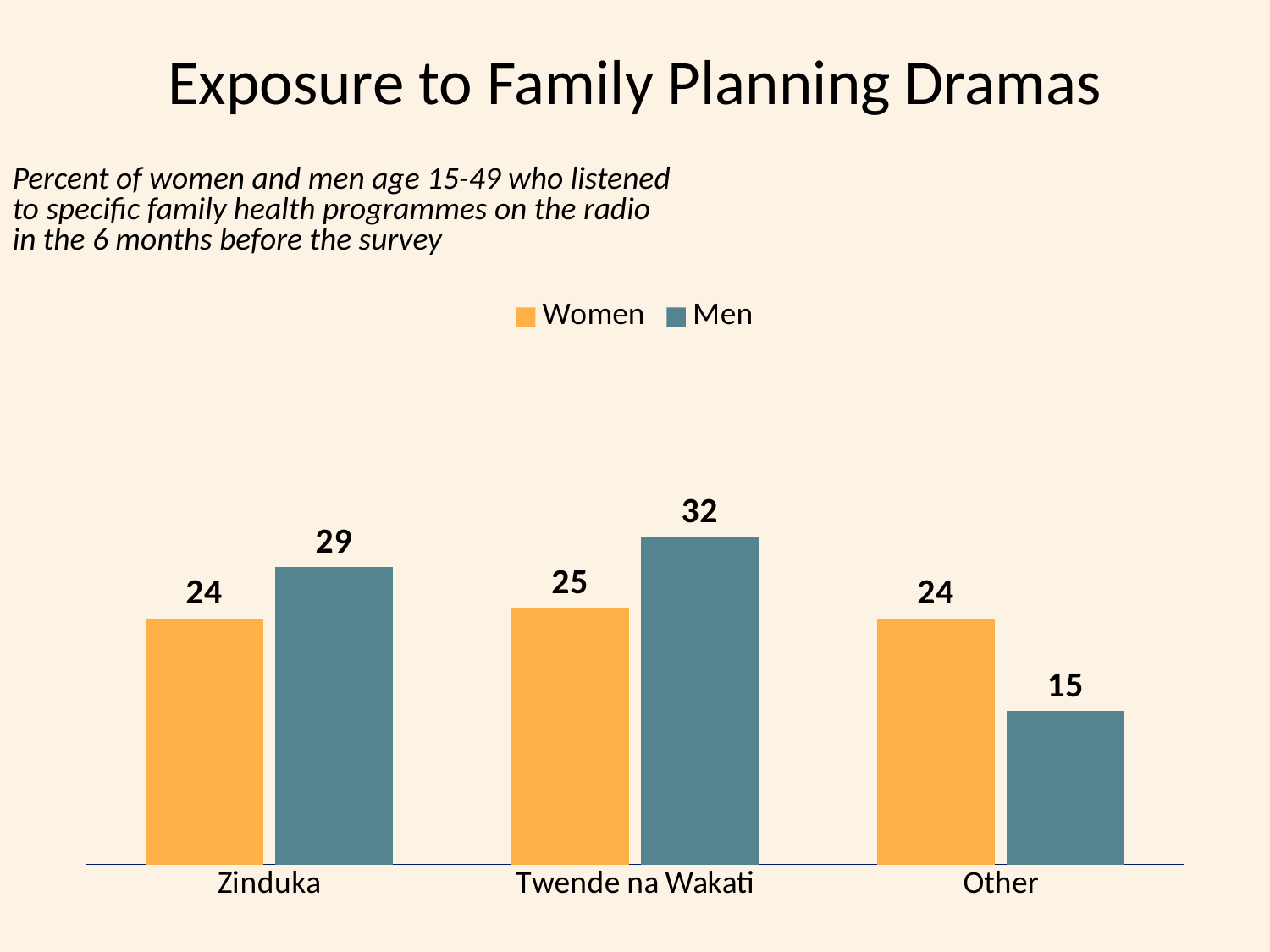

# Exposure to Family Planning Dramas
Percent of women and men age 15-49 who listened to specific family health programmes on the radio in the 6 months before the survey

### Chart

| Category | Women | Men |
|---|---|---|
| Zinduka | 24.0 | 29.0 |
| Twende na Wakati | 25.0 | 32.0 |
| Other | 24.0 | 15.0 |